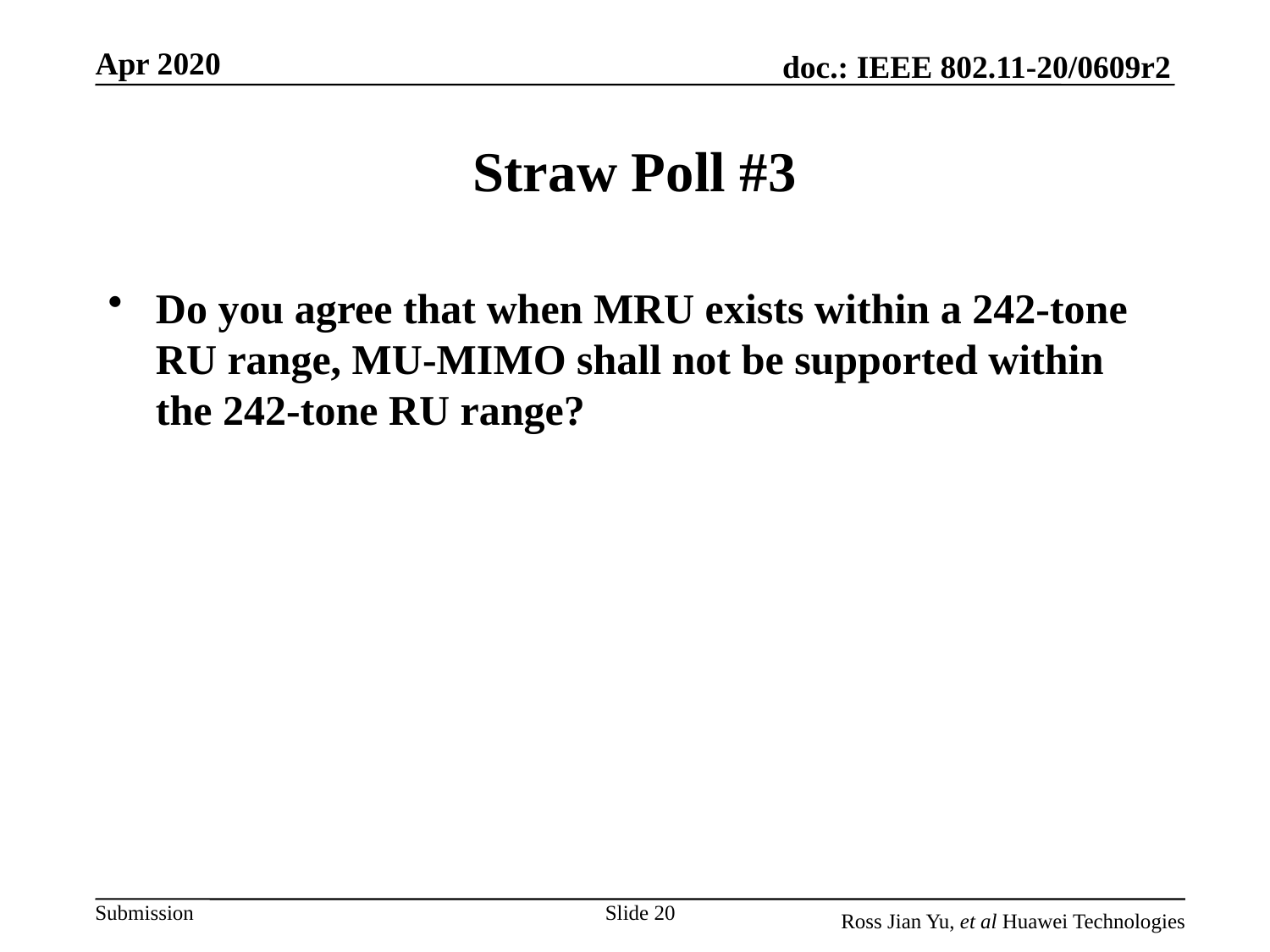

# Straw Poll #3
Do you agree that when MRU exists within a 242-tone RU range, MU-MIMO shall not be supported within the 242-tone RU range?
Slide 20